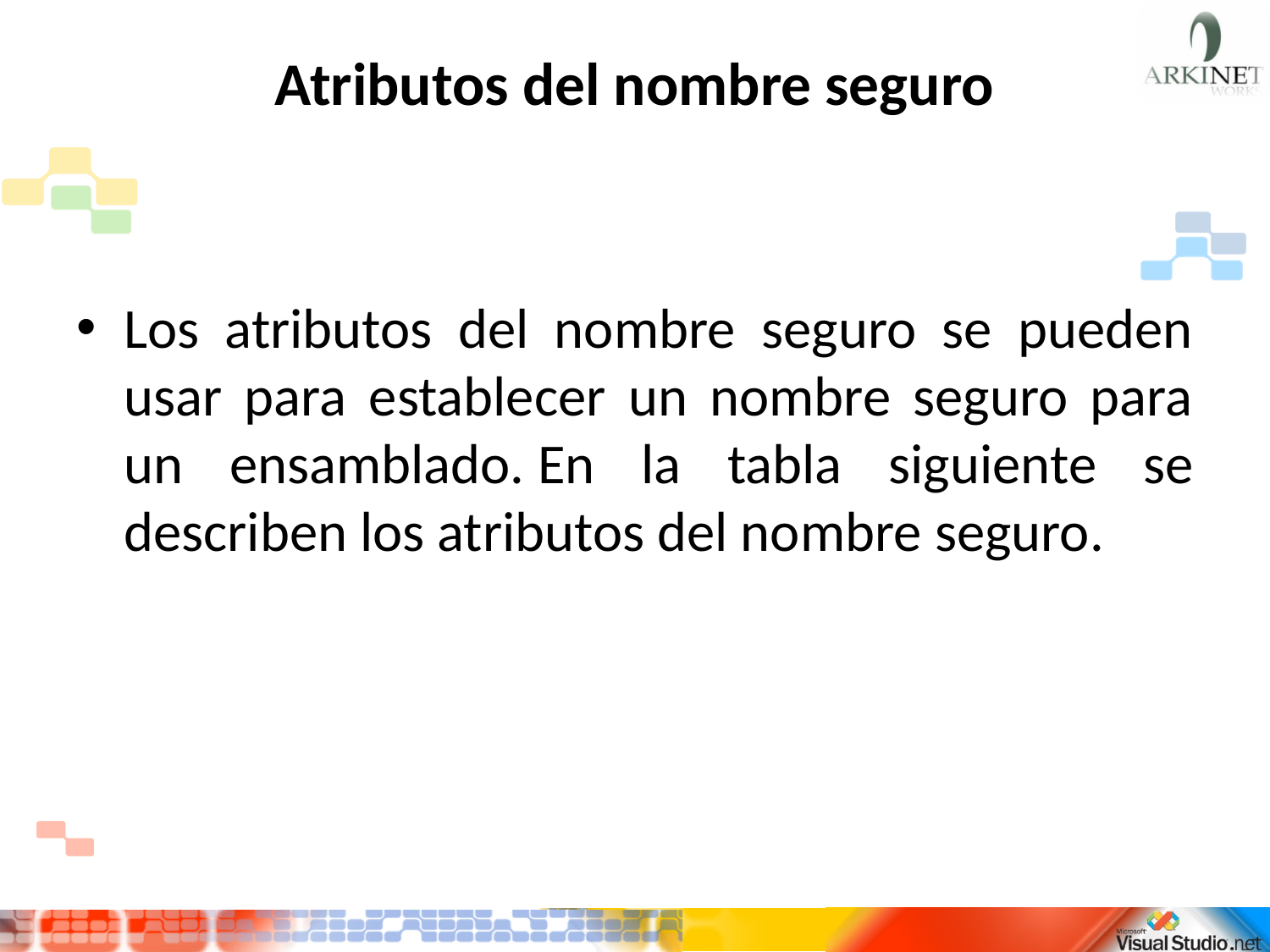

# Atributos del nombre seguro
Los atributos del nombre seguro se pueden usar para establecer un nombre seguro para un ensamblado. En la tabla siguiente se describen los atributos del nombre seguro.